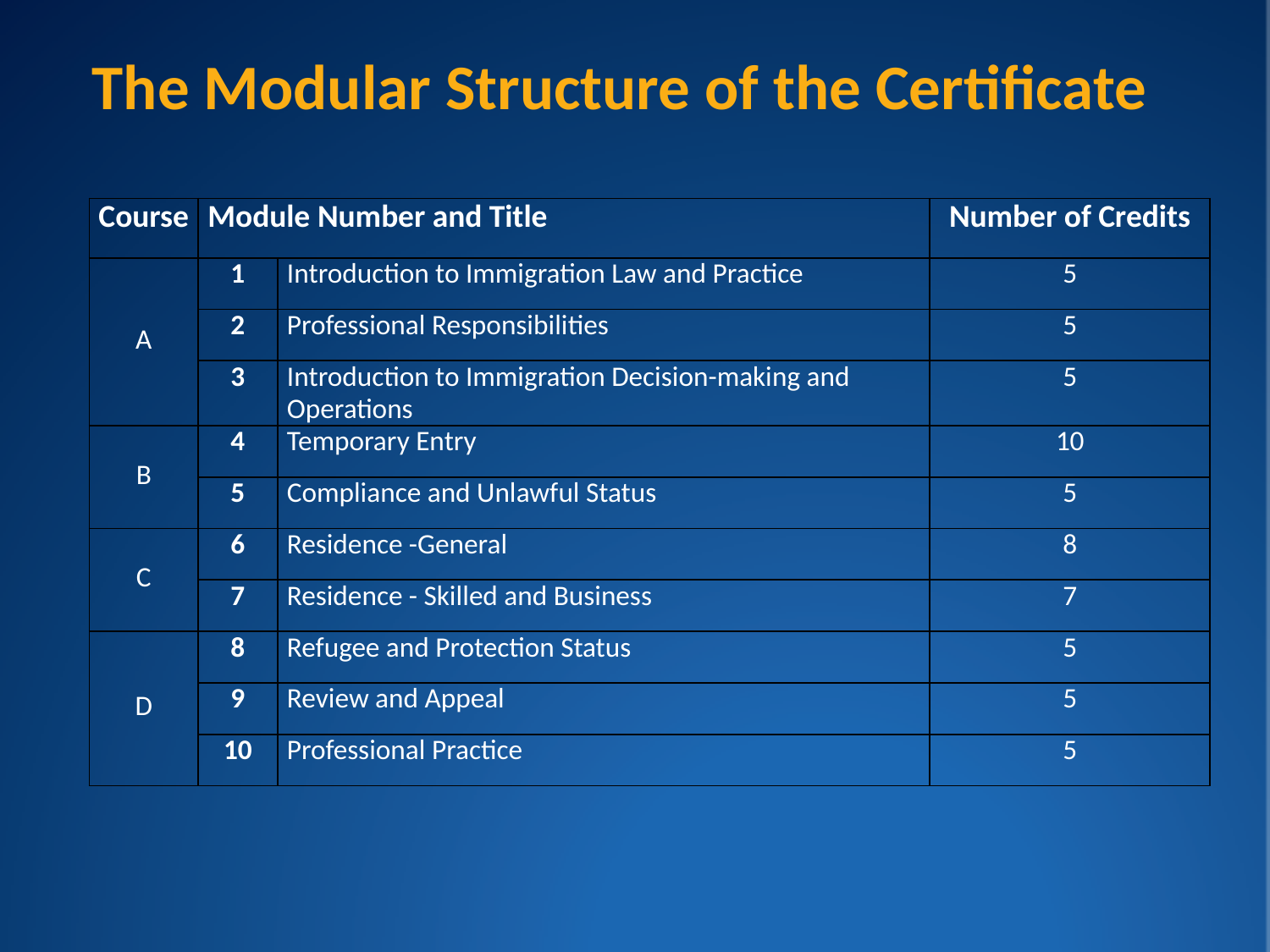

The Modular Structure of the Certificate
| Course | Module Number and Title |  | Number of Credits |
| --- | --- | --- | --- |
| A | 1 | Introduction to Immigration Law and Practice | 5 |
|  | 2 | Professional Responsibilities | 5 |
|  | 3 | Introduction to Immigration Decision-making and Operations | 5 |
| B | 4 | Temporary Entry | 10 |
|  | 5 | Compliance and Unlawful Status | 5 |
| C | 6 | Residence -General | 8 |
|  | 7 | Residence - Skilled and Business | 7 |
| D | 8 | Refugee and Protection Status | 5 |
|  | 9 | Review and Appeal | 5 |
|  | 10 | Professional Practice | 5 |